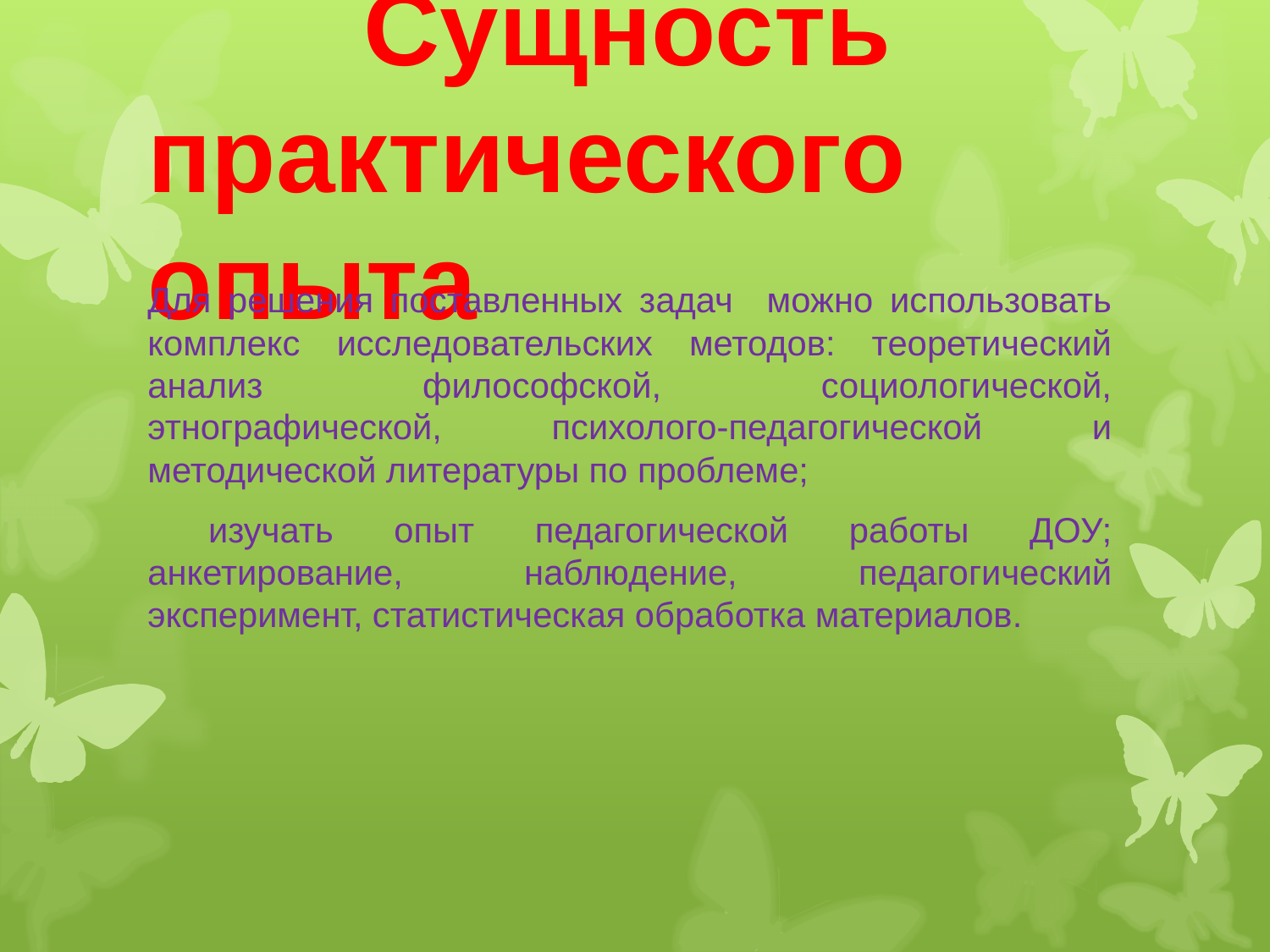

# Сущность практического опыта
Для решения поставленных задач  можно использовать комплекс исследовательских методов: теоретический анализ философской, социологической, этнографической, психолого-педагогической и методической литературы по проблеме;
 изучать опыт педагогической работы ДОУ; анкетирование, наблюдение, педагогический эксперимент, статистическая обработка материалов.